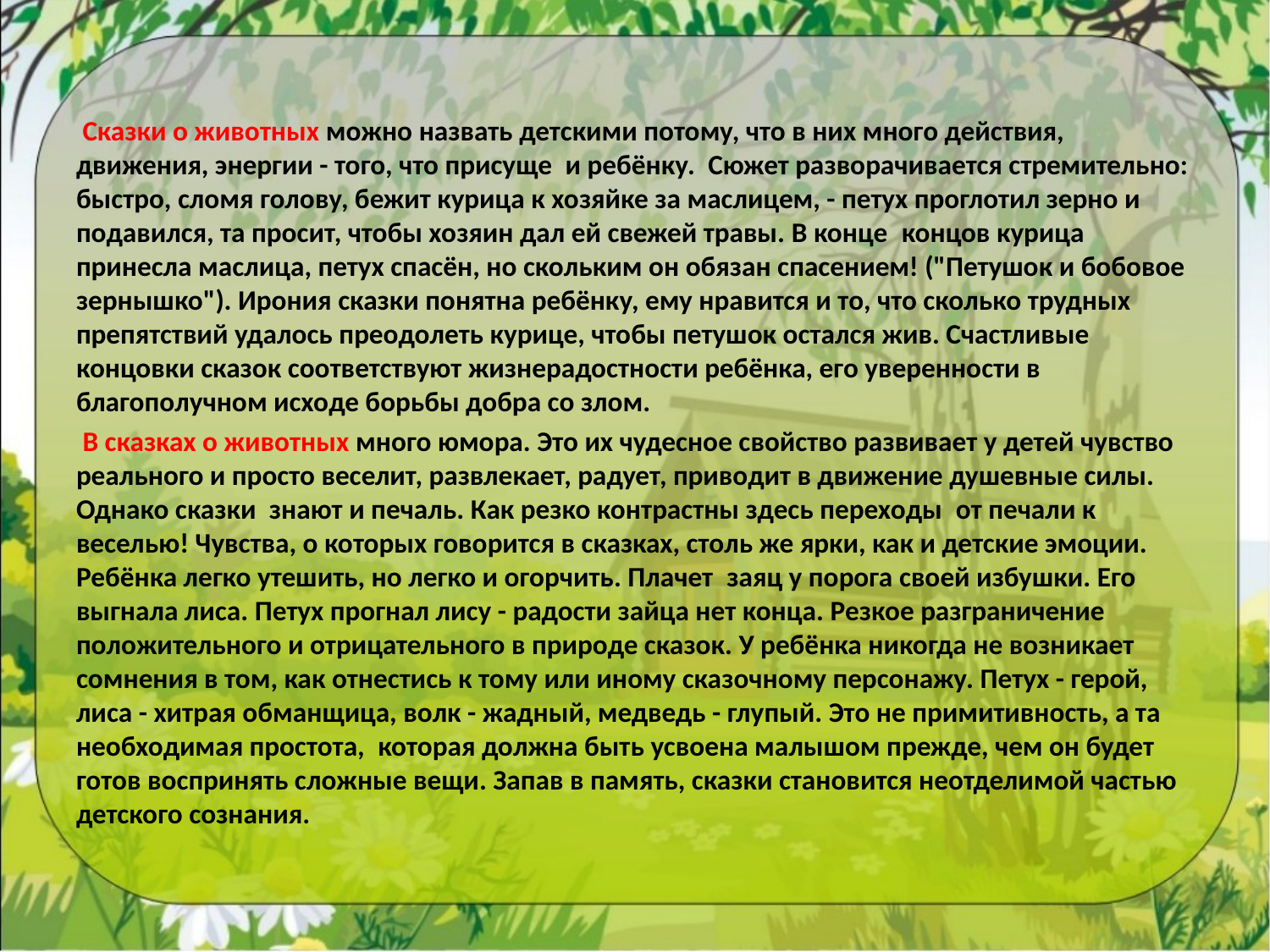

Сказки о животных можно назвать детскими потому, что в них много действия, движения, энергии - того, что присуще  и ребёнку.  Сюжет разворачивается стремительно: быстро, сломя голову, бежит курица к хозяйке за маслицем, - петух проглотил зерно и подавился, та просит, чтобы хозяин дал ей свежей травы. В конце  концов курица принесла маслица, петух спасён, но скольким он обязан спасением! ("Петушок и бобовое зернышко"). Ирония сказки понятна ребёнку, ему нравится и то, что сколько трудных препятствий удалось преодолеть курице, чтобы петушок остался жив. Счастливые концовки сказок соответствуют жизнерадостности ребёнка, его уверенности в благополучном исходе борьбы добра со злом.
 В сказках о животных много юмора. Это их чудесное свойство развивает у детей чувство реального и просто веселит, развлекает, радует, приводит в движение душевные силы. Однако сказки  знают и печаль. Как резко контрастны здесь переходы  от печали к веселью! Чувства, о которых говорится в сказках, столь же ярки, как и детские эмоции. Ребёнка легко утешить, но легко и огорчить. Плачет  заяц у порога своей избушки. Его выгнала лиса. Петух прогнал лису - радости зайца нет конца. Резкое разграничение положительного и отрицательного в природе сказок. У ребёнка никогда не возникает сомнения в том, как отнестись к тому или иному сказочному персонажу. Петух - герой, лиса - хитрая обманщица, волк - жадный, медведь - глупый. Это не примитивность, а та необходимая простота,  которая должна быть усвоена малышом прежде, чем он будет готов воспринять сложные вещи. Запав в память, сказки становится неотделимой частью детского сознания.